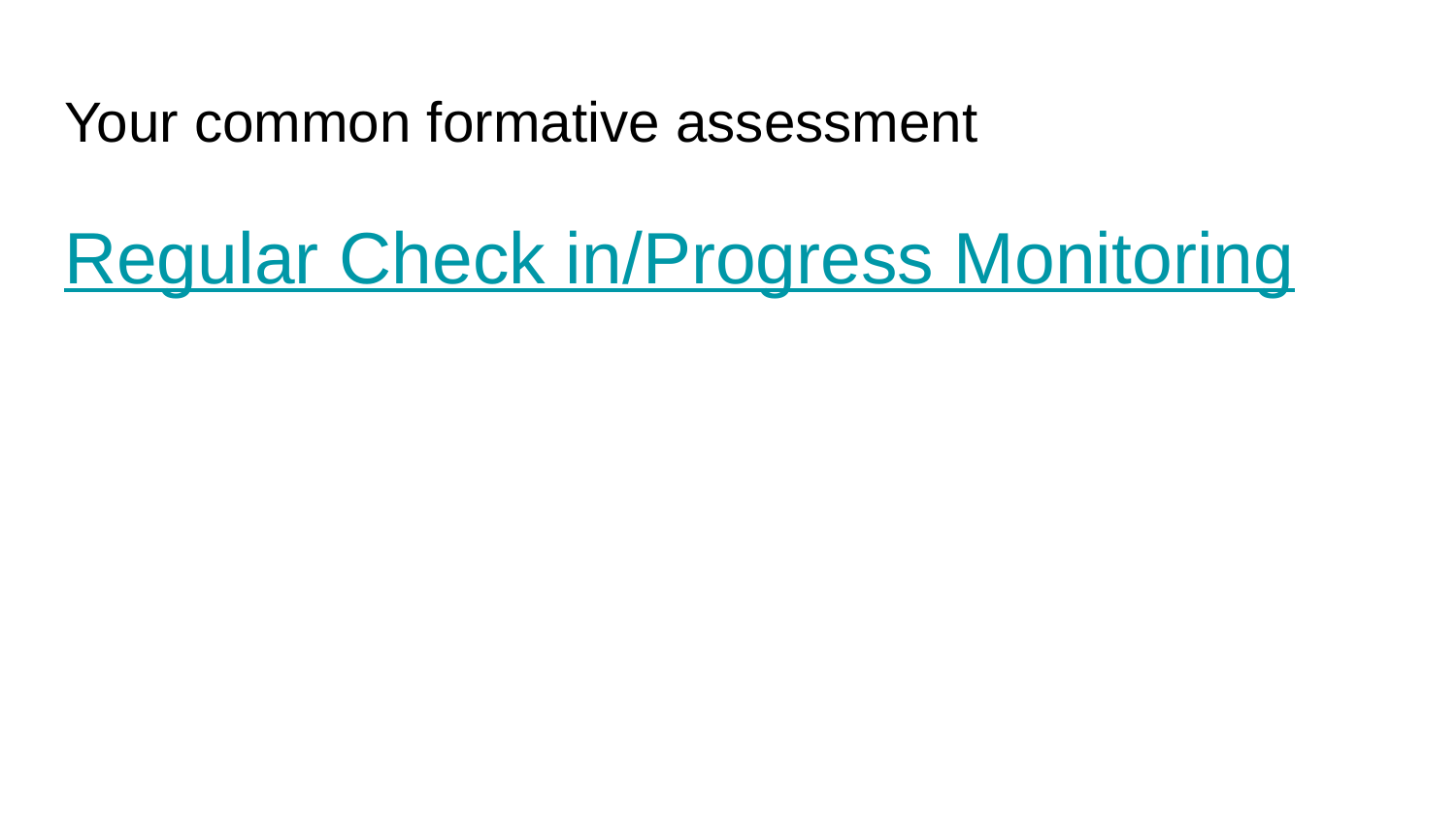

# Your common formative assessment
Regular Check in/Progress Monitoring